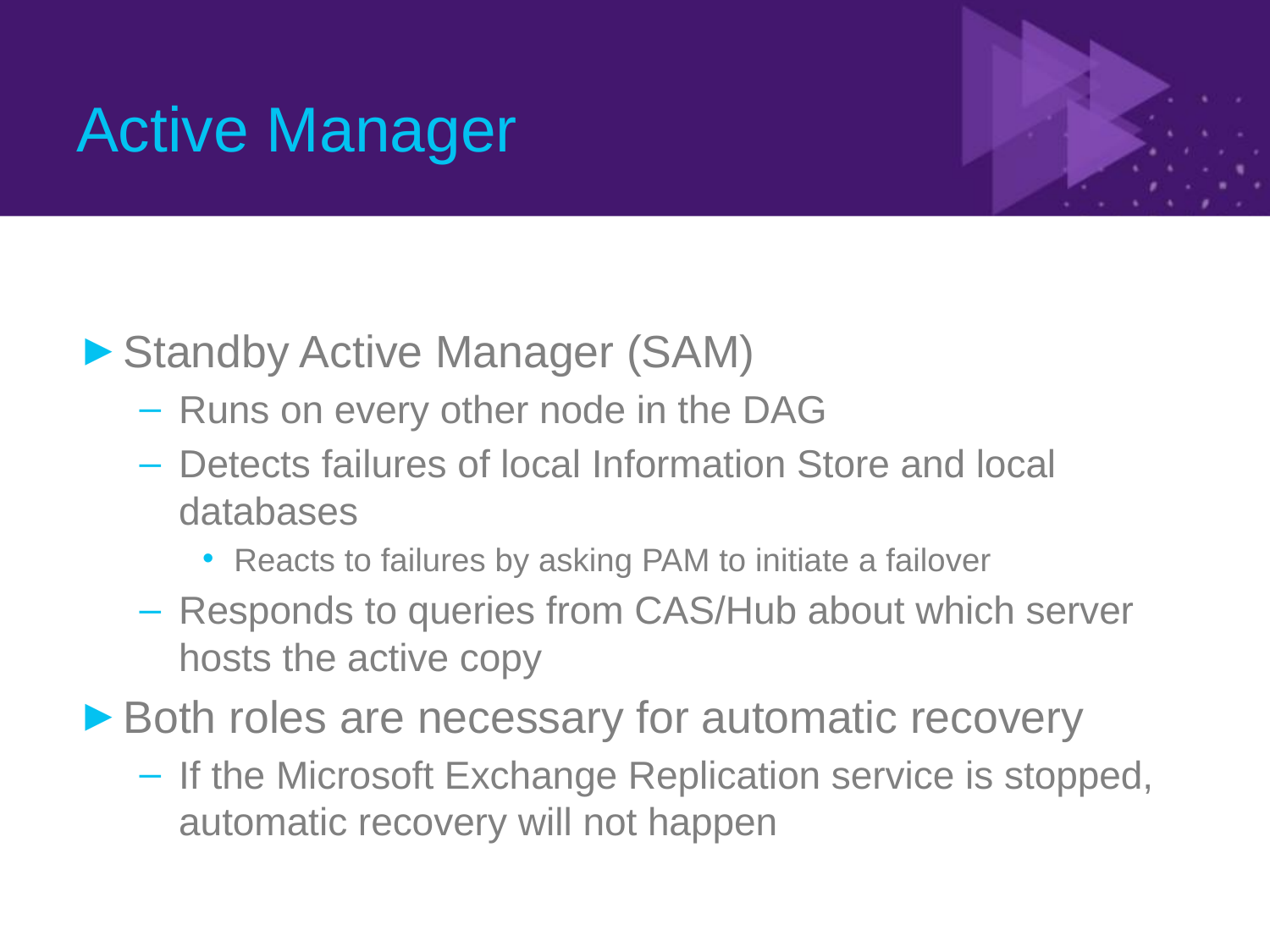

# Active Manager
Standby Active Manager (SAM)
Runs on every other node in the DAG
Detects failures of local Information Store and local databases
Reacts to failures by asking PAM to initiate a failover
Responds to queries from CAS/Hub about which server hosts the active copy
Both roles are necessary for automatic recovery
If the Microsoft Exchange Replication service is stopped, automatic recovery will not happen